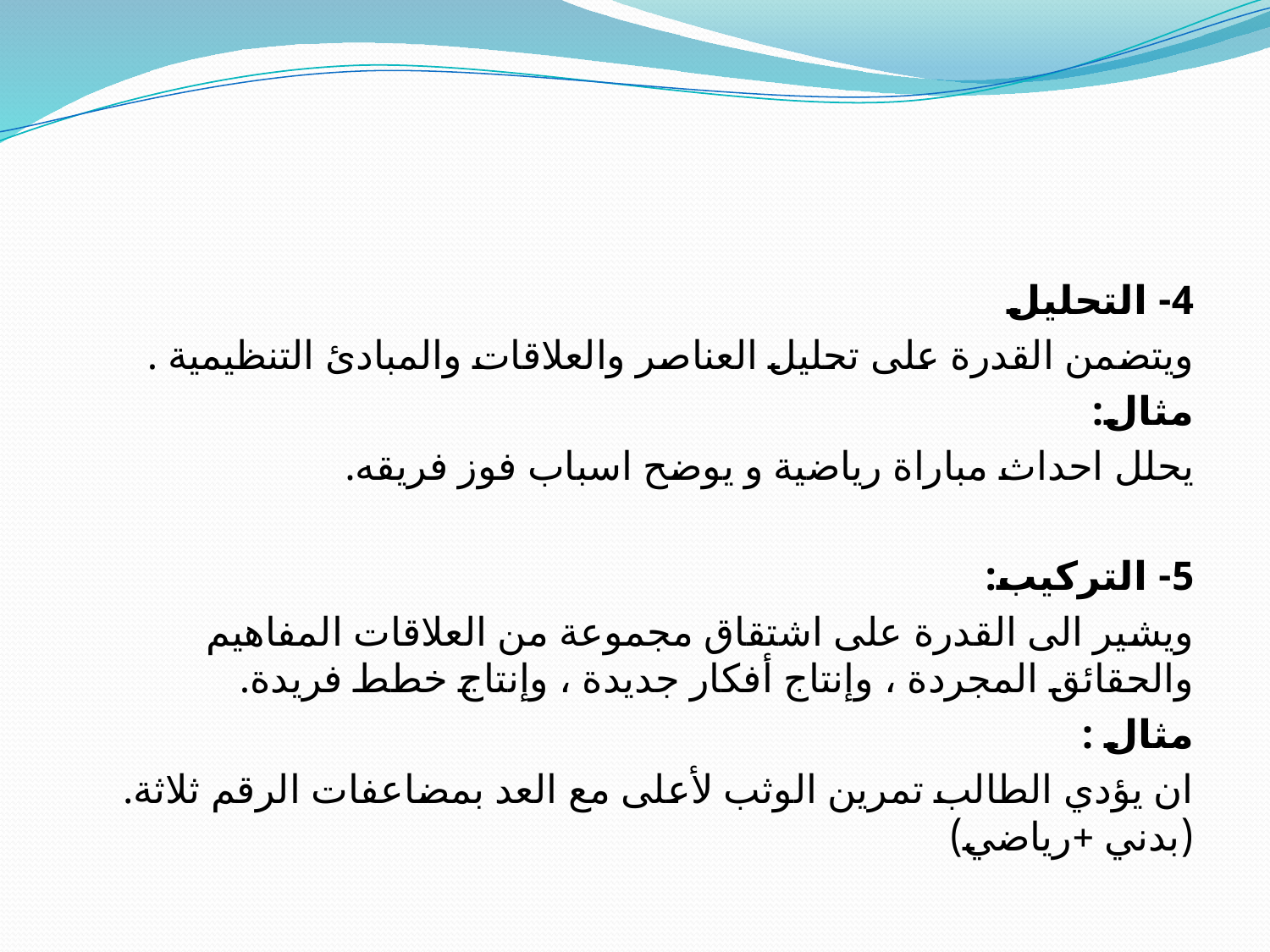

#
4- التحليل
ويتضمن القدرة على تحليل العناصر والعلاقات والمبادئ التنظيمية .
مثال:
يحلل احداث مباراة رياضية و يوضح اسباب فوز فريقه.

5- التركيب:
ويشير الى القدرة على اشتقاق مجموعة من العلاقات المفاهيم والحقائق المجردة ، وإنتاج أفكار جديدة ، وإنتاج خطط فريدة.
مثال :
ان يؤدي الطالب تمرين الوثب لأعلى مع العد بمضاعفات الرقم ثلاثة. (بدني +رياضي)